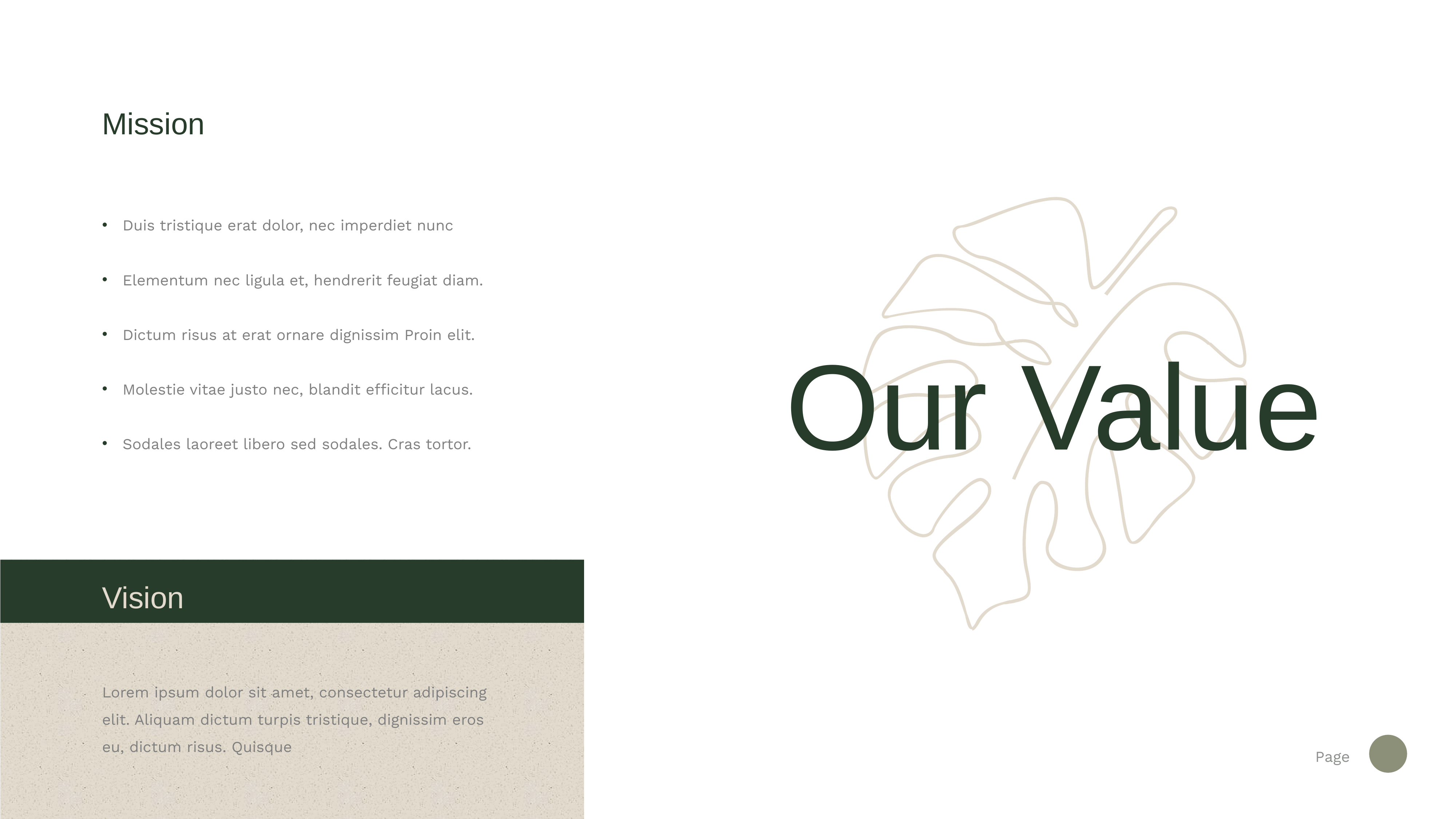

Mission
Duis tristique erat dolor, nec imperdiet nunc
Elementum nec ligula et, hendrerit feugiat diam.
Dictum risus at erat ornare dignissim Proin elit.
Molestie vitae justo nec, blandit efficitur lacus.
Sodales laoreet libero sed sodales. Cras tortor.

Our Value
Vision

Lorem ipsum dolor sit amet, consectetur adipiscing elit. Aliquam dictum turpis tristique, dignissim eros eu, dictum risus. Quisque

Page
6